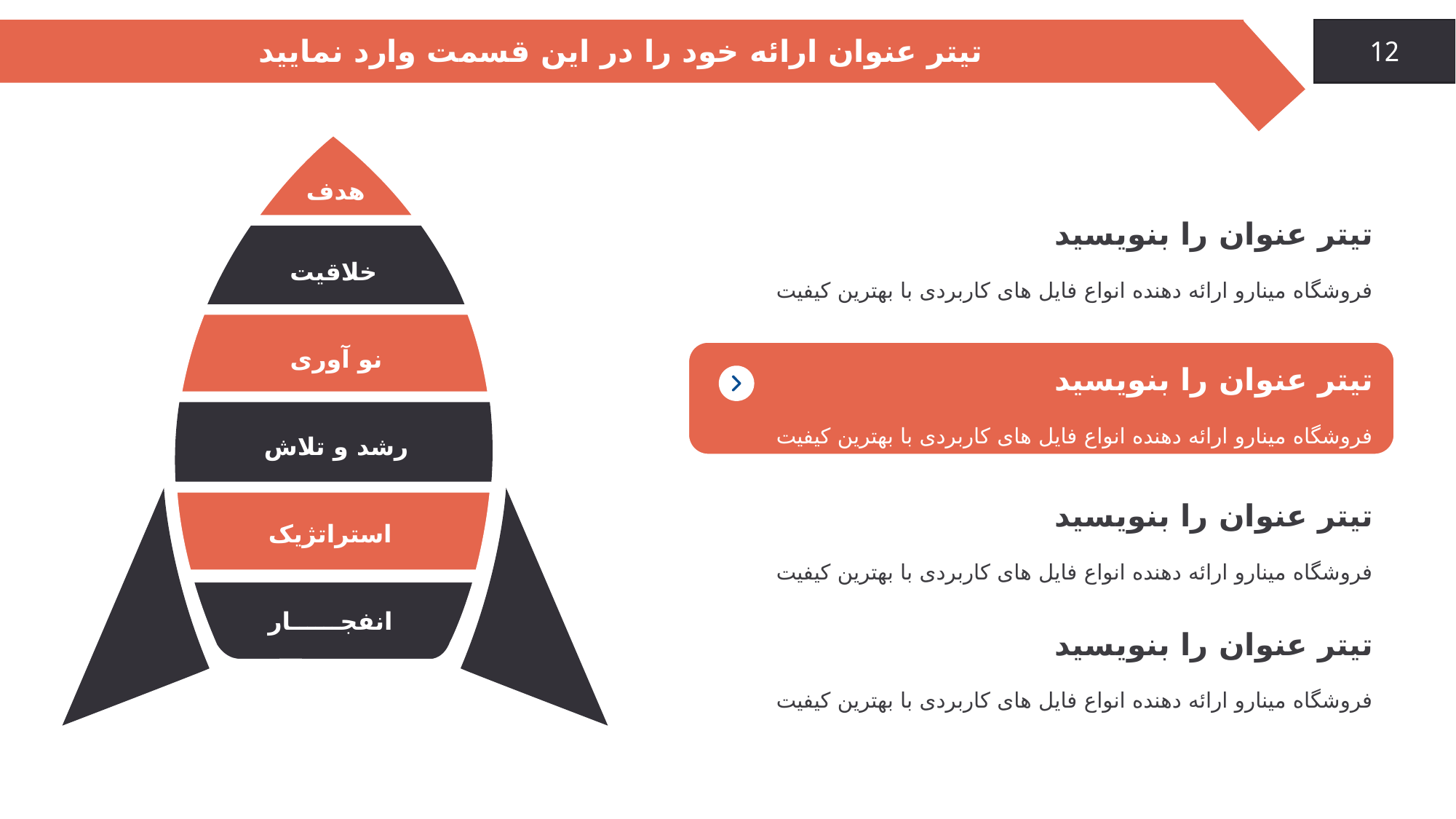

تیتر عنوان ارائه خود را در این قسمت وارد نمایید

هدف
تیتر عنوان را بنویسید
فروشگاه مینارو ارائه دهنده انواع فایل های کاربردی با بهترین کیفیت

خلاقیت
تیتر عنوان را بنویسید
فروشگاه مینارو ارائه دهنده انواع فایل های کاربردی با بهترین کیفیت
نو آوری
رشد و تلاش
تیتر عنوان را بنویسید
فروشگاه مینارو ارائه دهنده انواع فایل های کاربردی با بهترین کیفیت
استراتژیک
تیتر عنوان را بنویسید
فروشگاه مینارو ارائه دهنده انواع فایل های کاربردی با بهترین کیفیت
انفجــــــار